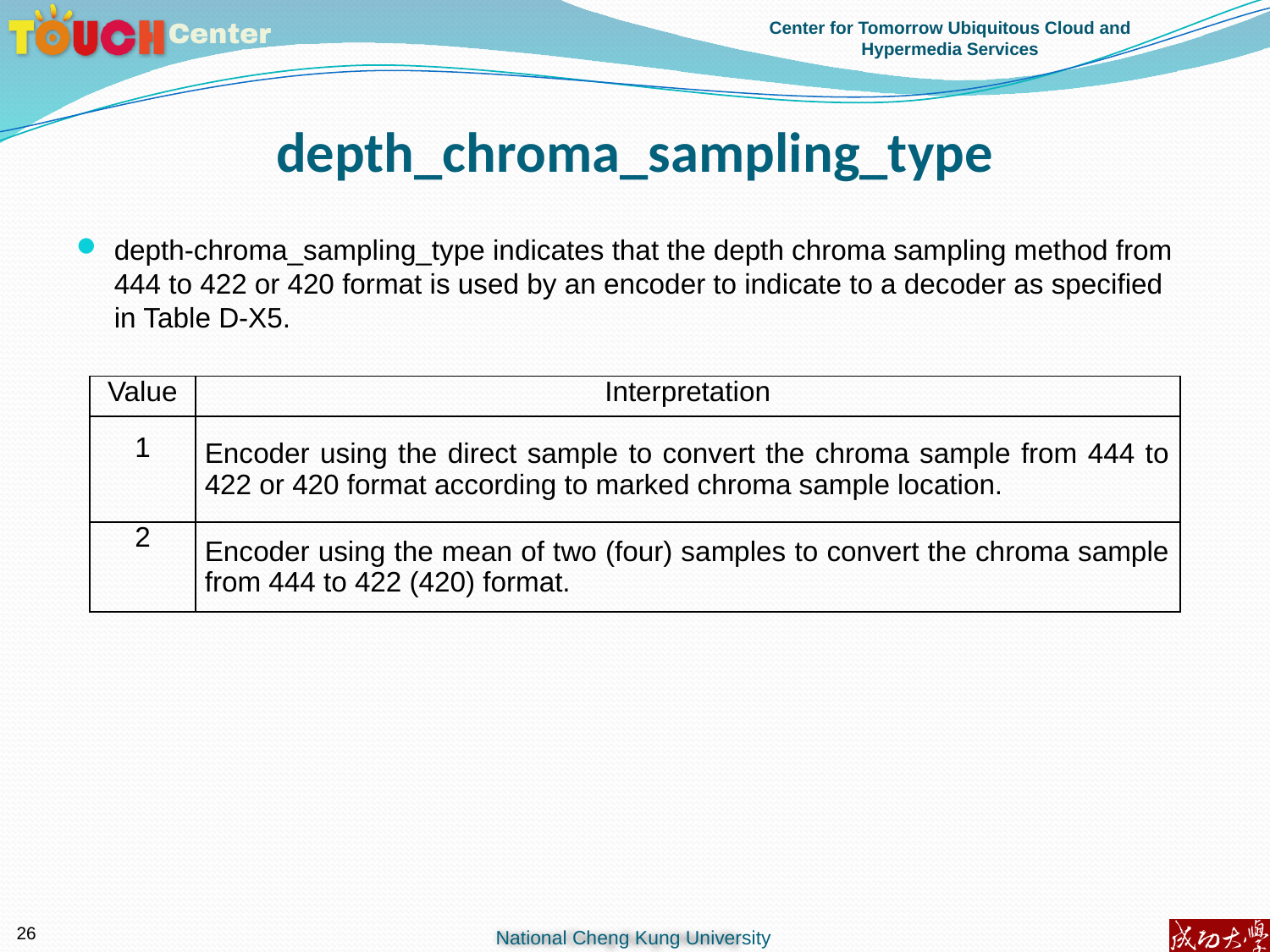

depth_chroma_sampling_type
depth-chroma_sampling_type indicates that the depth chroma sampling method from 444 to 422 or 420 format is used by an encoder to indicate to a decoder as specified in Table D-X5.
| Value | Interpretation |
| --- | --- |
| 1 | Encoder using the direct sample to convert the chroma sample from 444 to 422 or 420 format according to marked chroma sample location. |
| 2 | Encoder using the mean of two (four) samples to convert the chroma sample from 444 to 422 (420) format. |